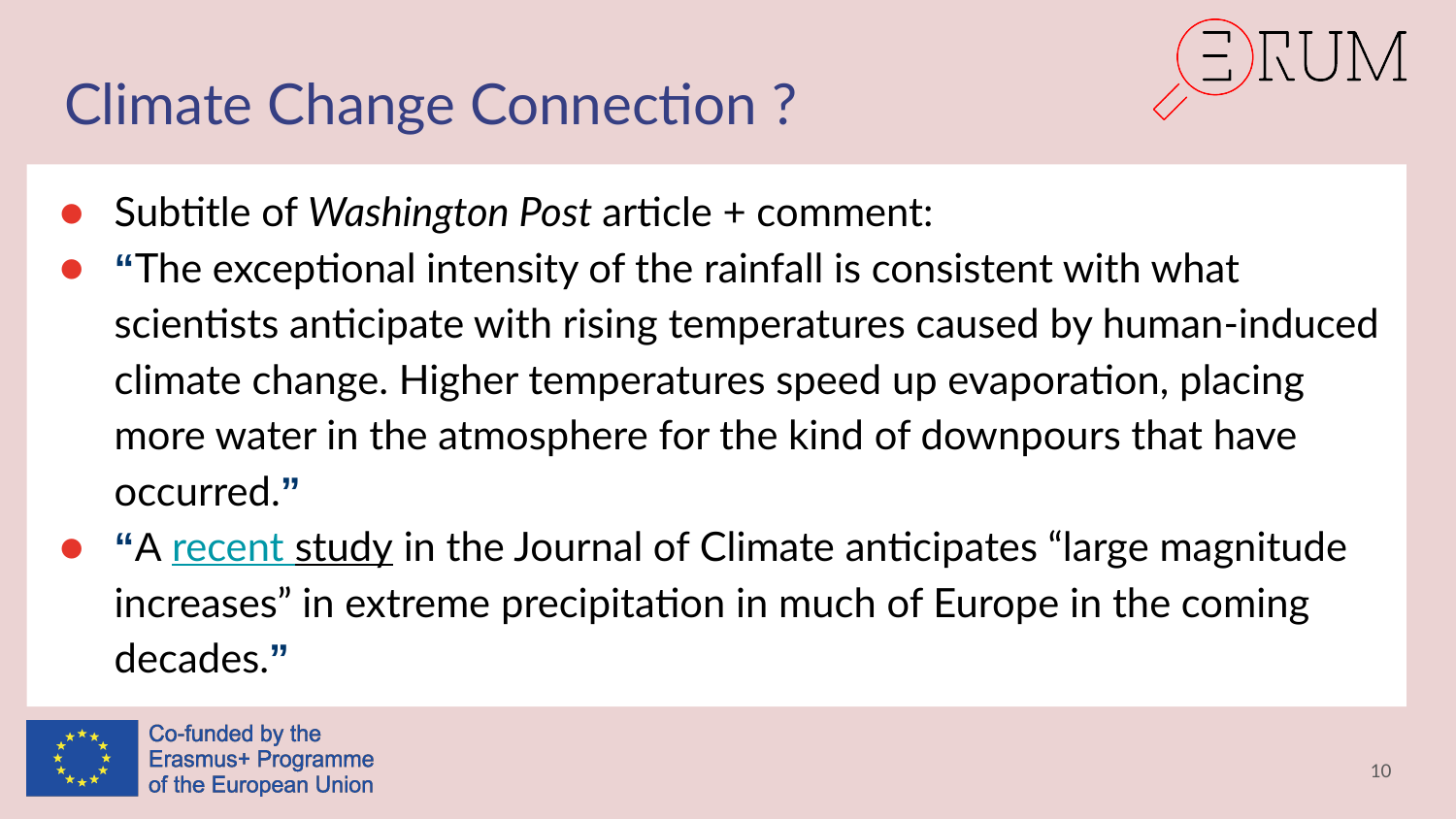

# Climate Change Connection ?
Subtitle of Washington Post article + comment:
“The exceptional intensity of the rainfall is consistent with what scientists anticipate with rising temperatures caused by human-induced climate change. Higher temperatures speed up evaporation, placing more water in the atmosphere for the kind of downpours that have occurred.”
“A recent study in the Journal of Climate anticipates “large magnitude increases” in extreme precipitation in much of Europe in the coming decades.”

10